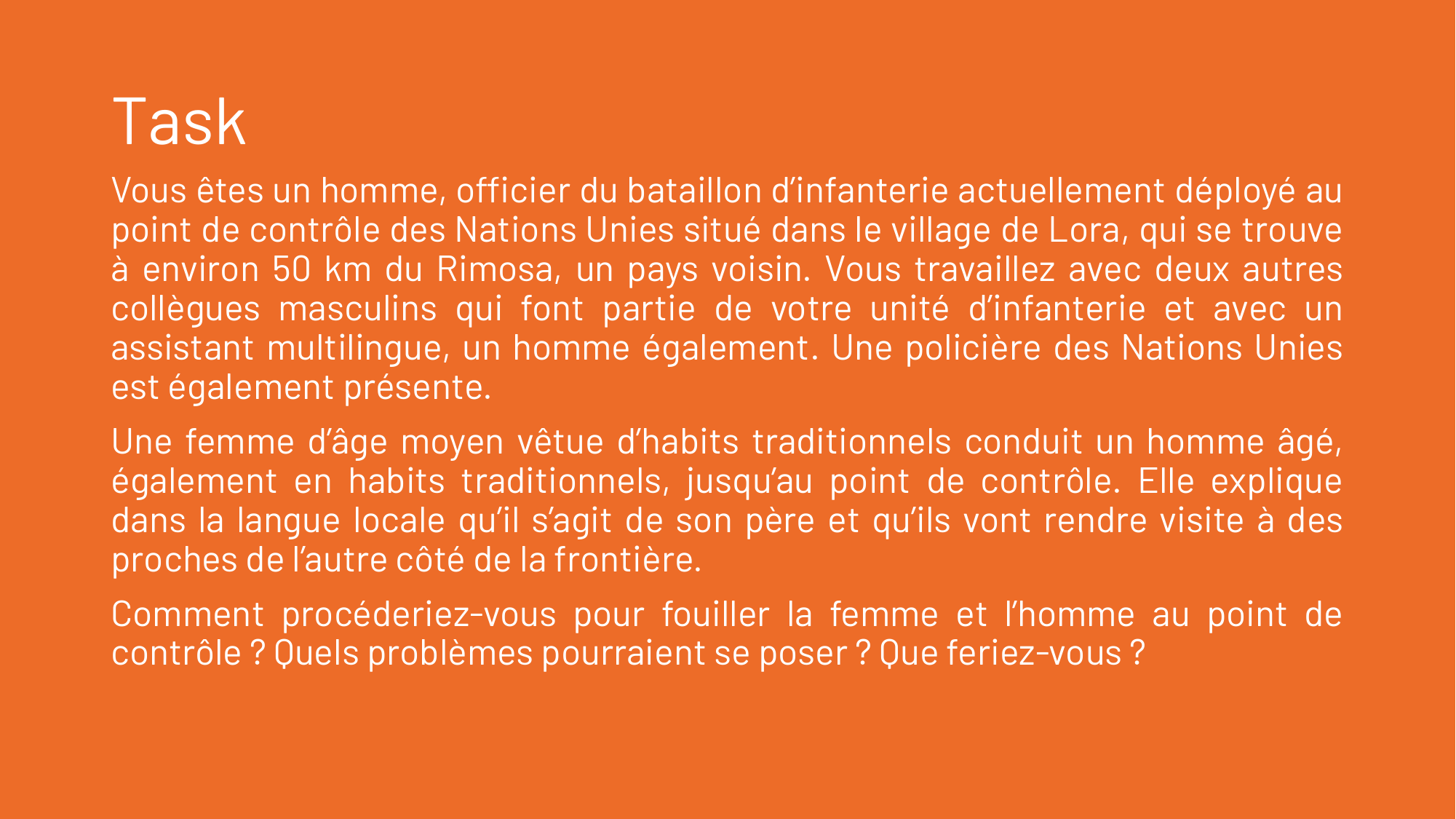

# Task
Vous êtes un homme, officier du bataillon d’infanterie actuellement déployé au point de contrôle des Nations Unies situé dans le village de Lora, qui se trouve à environ 50 km du Rimosa, un pays voisin. Vous travaillez avec deux autres collègues masculins qui font partie de votre unité d’infanterie et avec un assistant multilingue, un homme également. Une policière des Nations Unies est également présente.
Une femme d’âge moyen vêtue d’habits traditionnels conduit un homme âgé, également en habits traditionnels, jusqu’au point de contrôle. Elle explique dans la langue locale qu’il s’agit de son père et qu’ils vont rendre visite à des proches de l’autre côté de la frontière.
Comment procéderiez-vous pour fouiller la femme et l’homme au point de contrôle ? Quels problèmes pourraient se poser ? Que feriez-vous ?